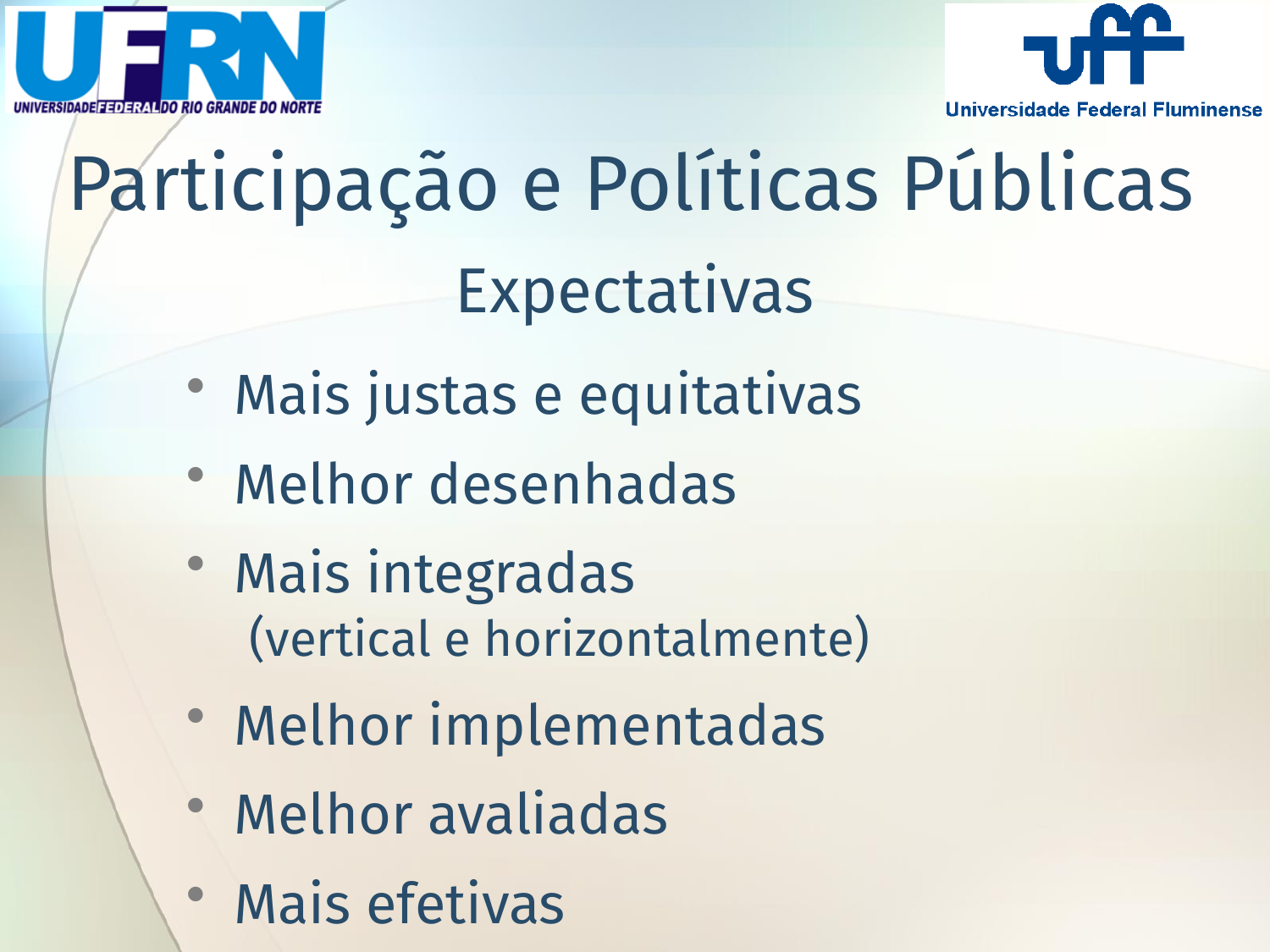

Participação e Políticas Públicas
Expectativas
Mais justas e equitativas
Melhor desenhadas
Mais integradas
(vertical e horizontalmente)
Melhor implementadas
Melhor avaliadas
Mais efetivas